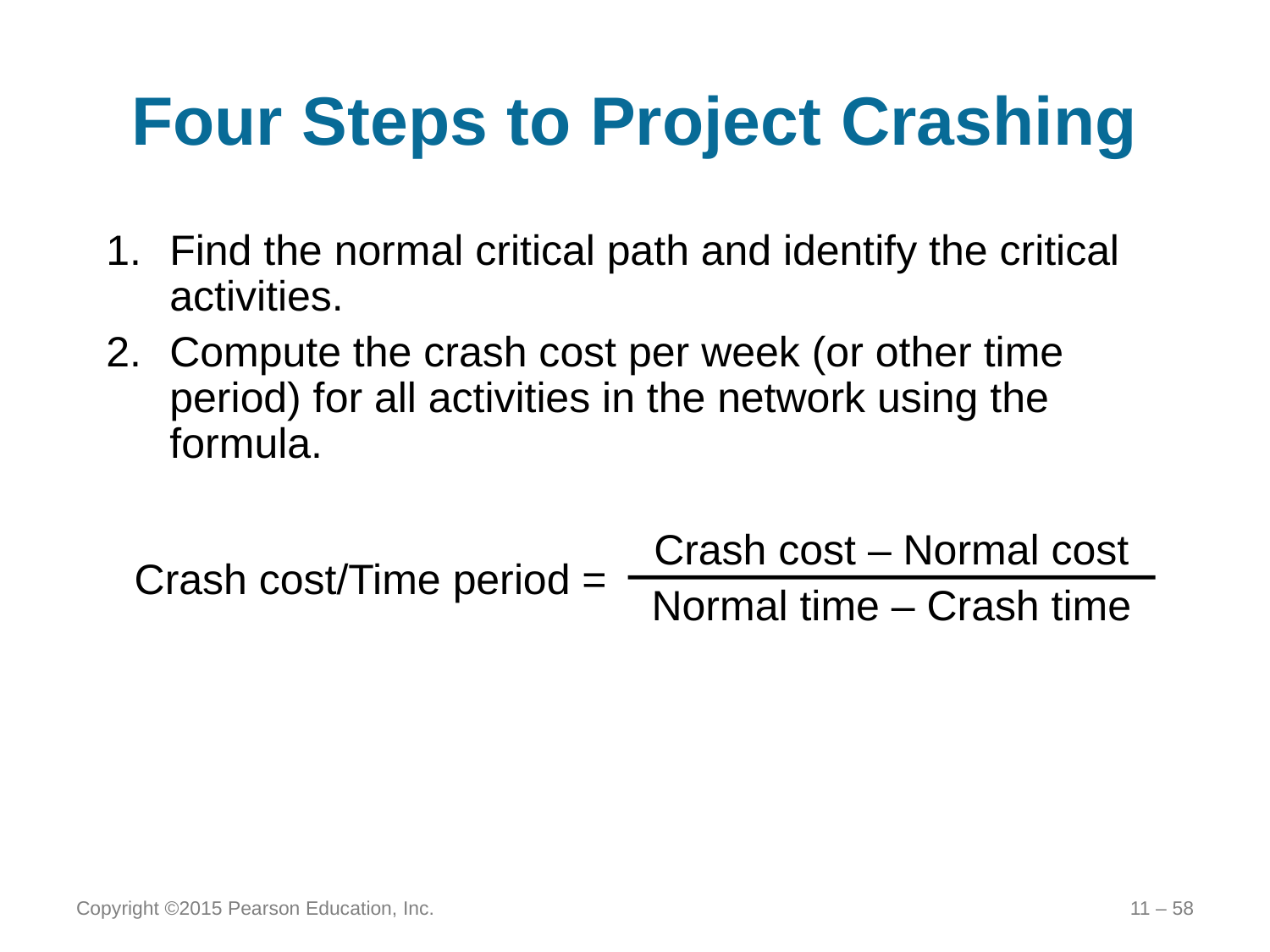

# Four Steps to Project Crashing
Find the normal critical path and identify the critical activities.
Compute the crash cost per week (or other time period) for all activities in the network using the formula.
Crash cost – Normal cost
Normal time – Crash time

Crash cost/Time period =
Copyright ©2015 Pearson Education, Inc.
11 – 58